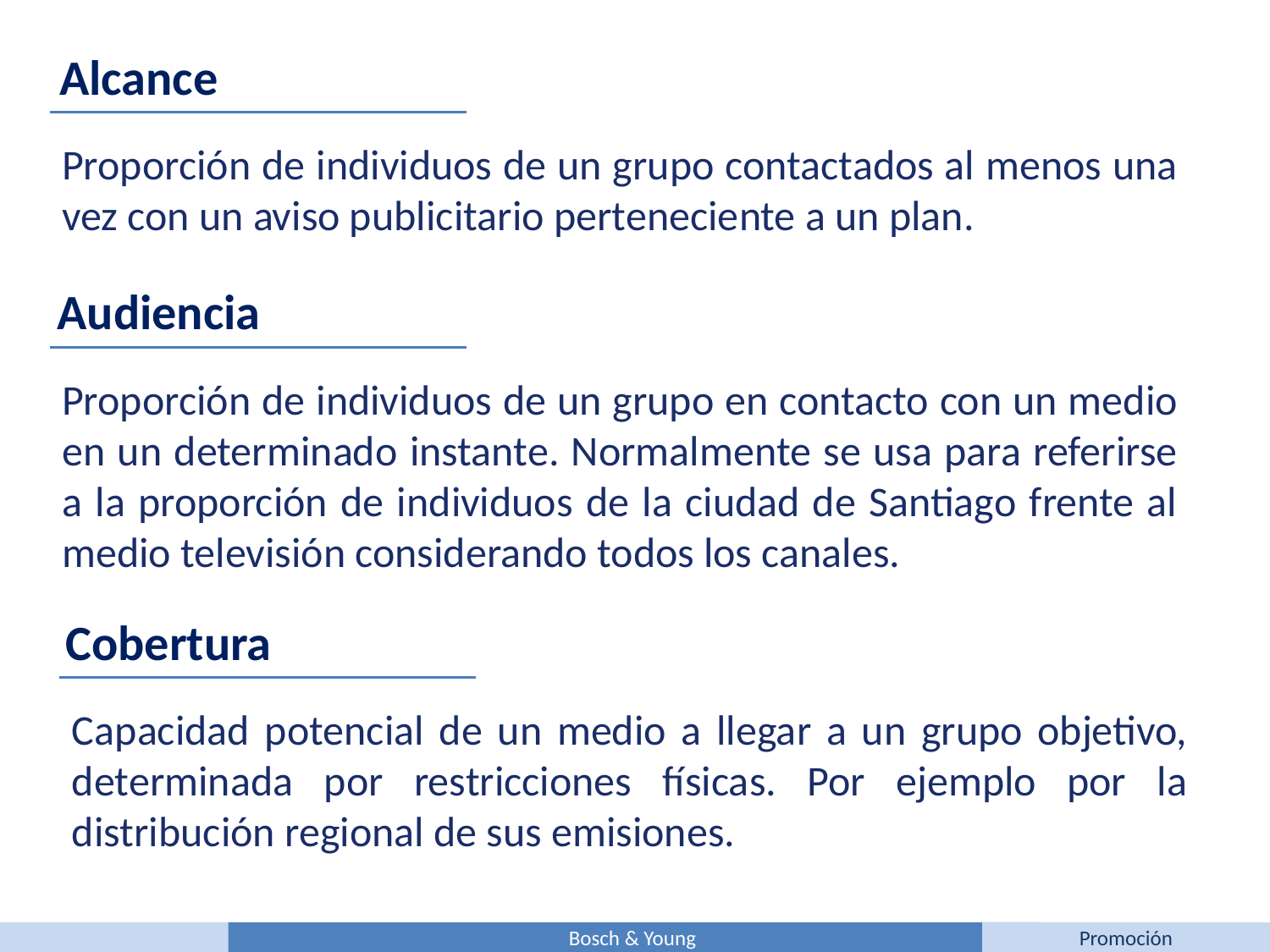

Alcance
Proporción de individuos de un grupo contactados al menos una vez con un aviso publicitario perteneciente a un plan.
Audiencia
Proporción de individuos de un grupo en contacto con un medio en un determinado instante. Normalmente se usa para referirse a la proporción de individuos de la ciudad de Santiago frente al medio televisión considerando todos los canales.
Cobertura
Capacidad potencial de un medio a llegar a un grupo objetivo, determinada por restricciones físicas. Por ejemplo por la distribución regional de sus emisiones.

Bosch & Young
Promoción